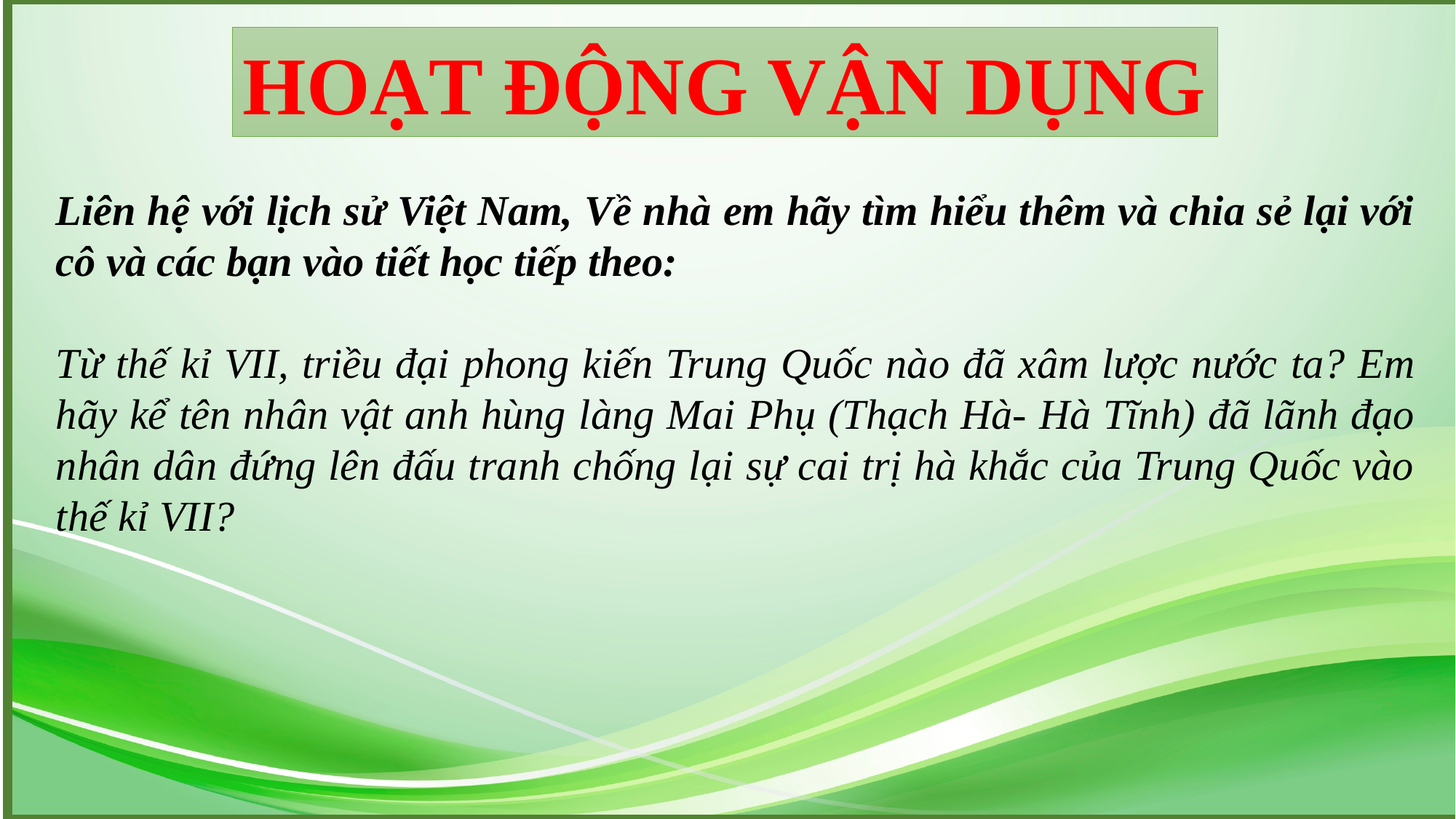

HOẠT ĐỘNG VẬN DỤNG
Liên hệ với lịch sử Việt Nam, Về nhà em hãy tìm hiểu thêm và chia sẻ lại với cô và các bạn vào tiết học tiếp theo:

Từ thế kỉ VII, triều đại phong kiến Trung Quốc nào đã xâm lược nước ta? Em hãy kể tên nhân vật anh hùng làng Mai Phụ (Thạch Hà- Hà Tĩnh) đã lãnh đạo nhân dân đứng lên đấu tranh chống lại sự cai trị hà khắc của Trung Quốc vào thế kỉ VII?